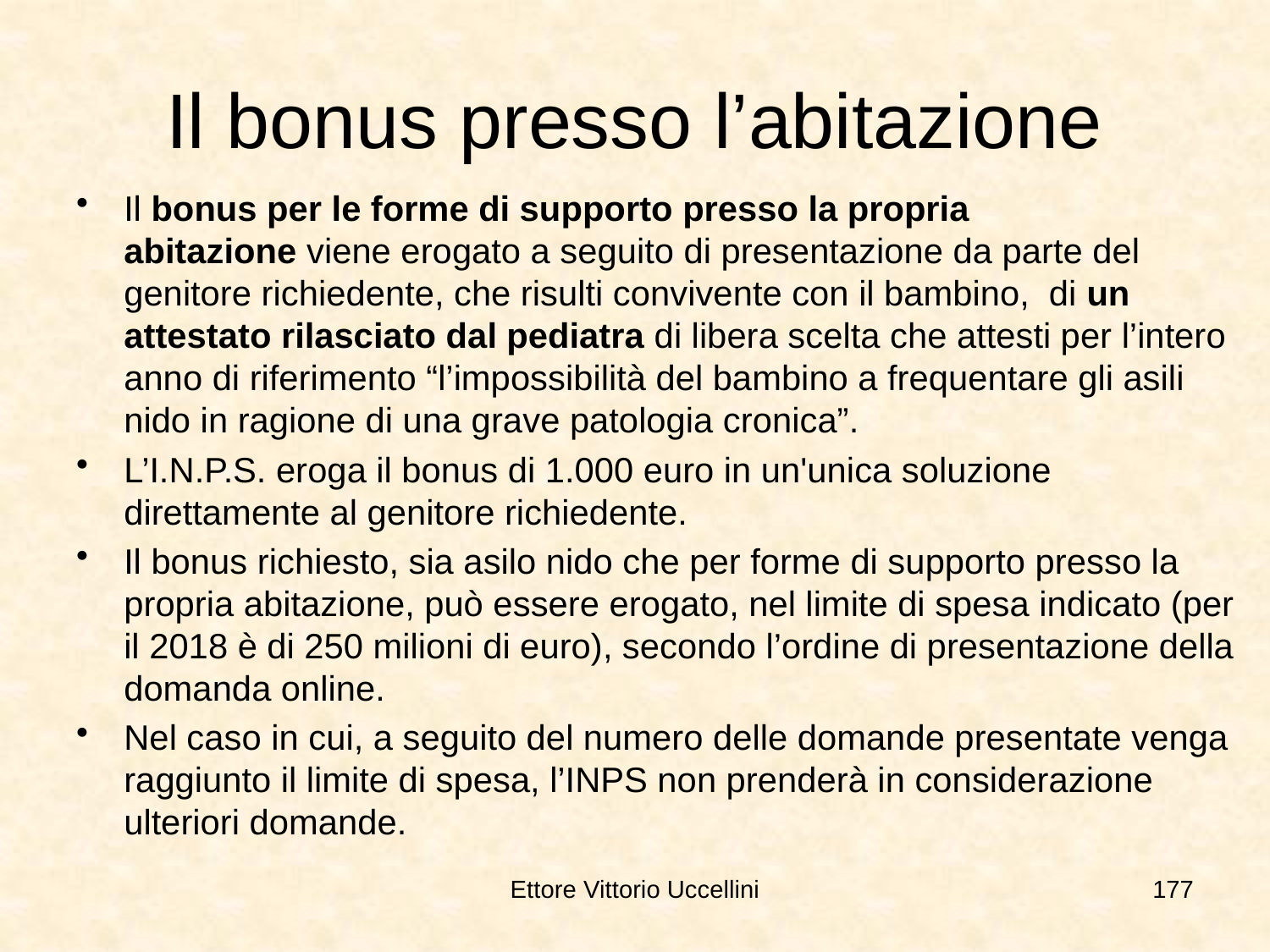

# Il bonus presso l’abitazione
Il bonus per le forme di supporto presso la propria abitazione viene erogato a seguito di presentazione da parte del genitore richiedente, che risulti convivente con il bambino,  di un attestato rilasciato dal pediatra di libera scelta che attesti per l’intero anno di riferimento “l’impossibilità del bambino a frequentare gli asili nido in ragione di una grave patologia cronica”.
L’I.N.P.S. eroga il bonus di 1.000 euro in un'unica soluzione direttamente al genitore richiedente.
Il bonus richiesto, sia asilo nido che per forme di supporto presso la propria abitazione, può essere erogato, nel limite di spesa indicato (per il 2018 è di 250 milioni di euro), secondo l’ordine di presentazione della domanda online.
Nel caso in cui, a seguito del numero delle domande presentate venga raggiunto il limite di spesa, l’INPS non prenderà in considerazione ulteriori domande.

Ettore Vittorio Uccellini
177